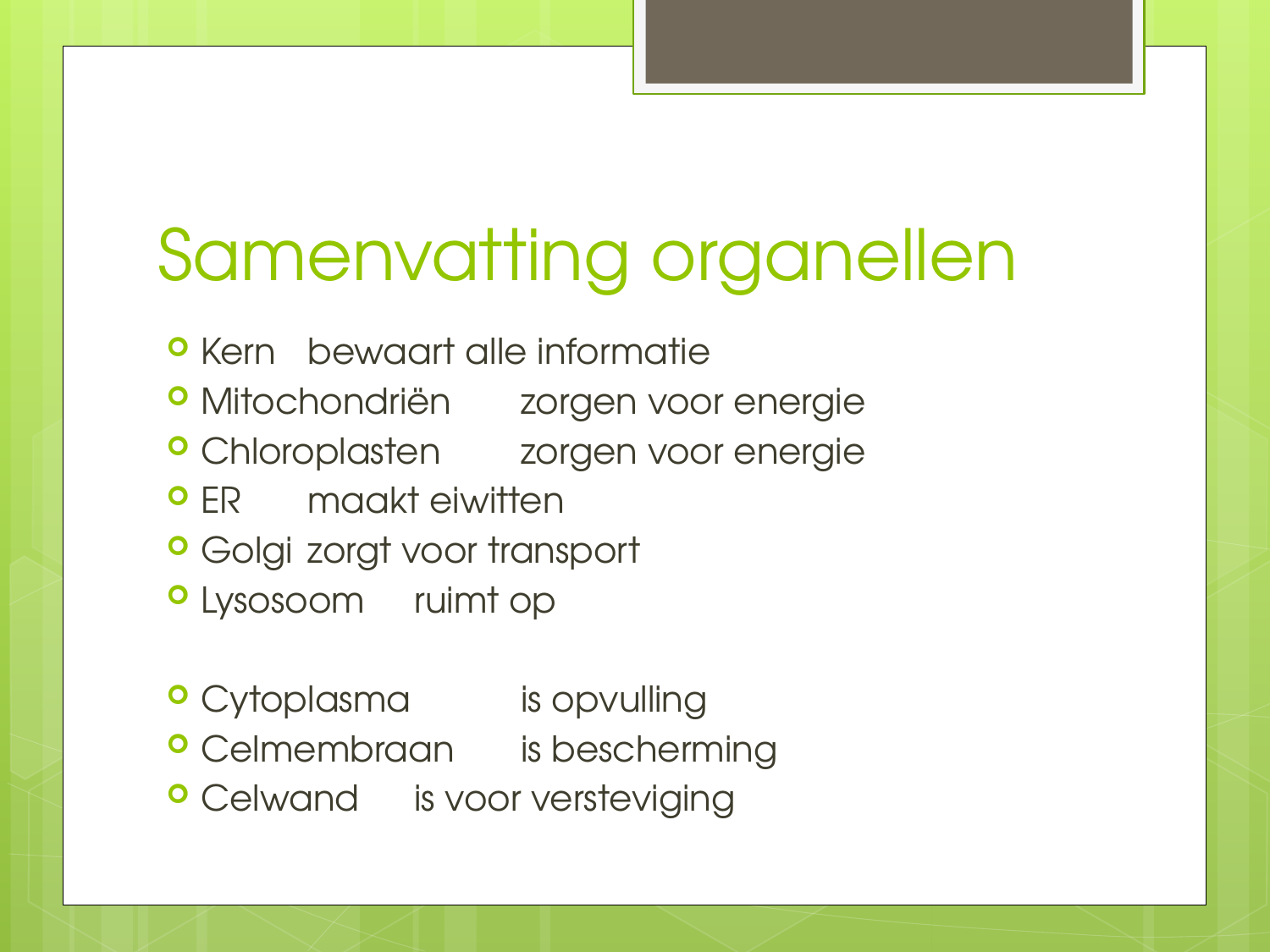

# Samenvatting organellen
Kern 		bewaart alle informatie
Mitochondriën 	zorgen voor energie
Chloroplasten	zorgen voor energie
ER 			maakt eiwitten
Golgi 		zorgt voor transport
Lysosoom  		ruimt op

Cytoplasma 	is opvulling
Celmembraan	is bescherming
Celwand 		is voor versteviging